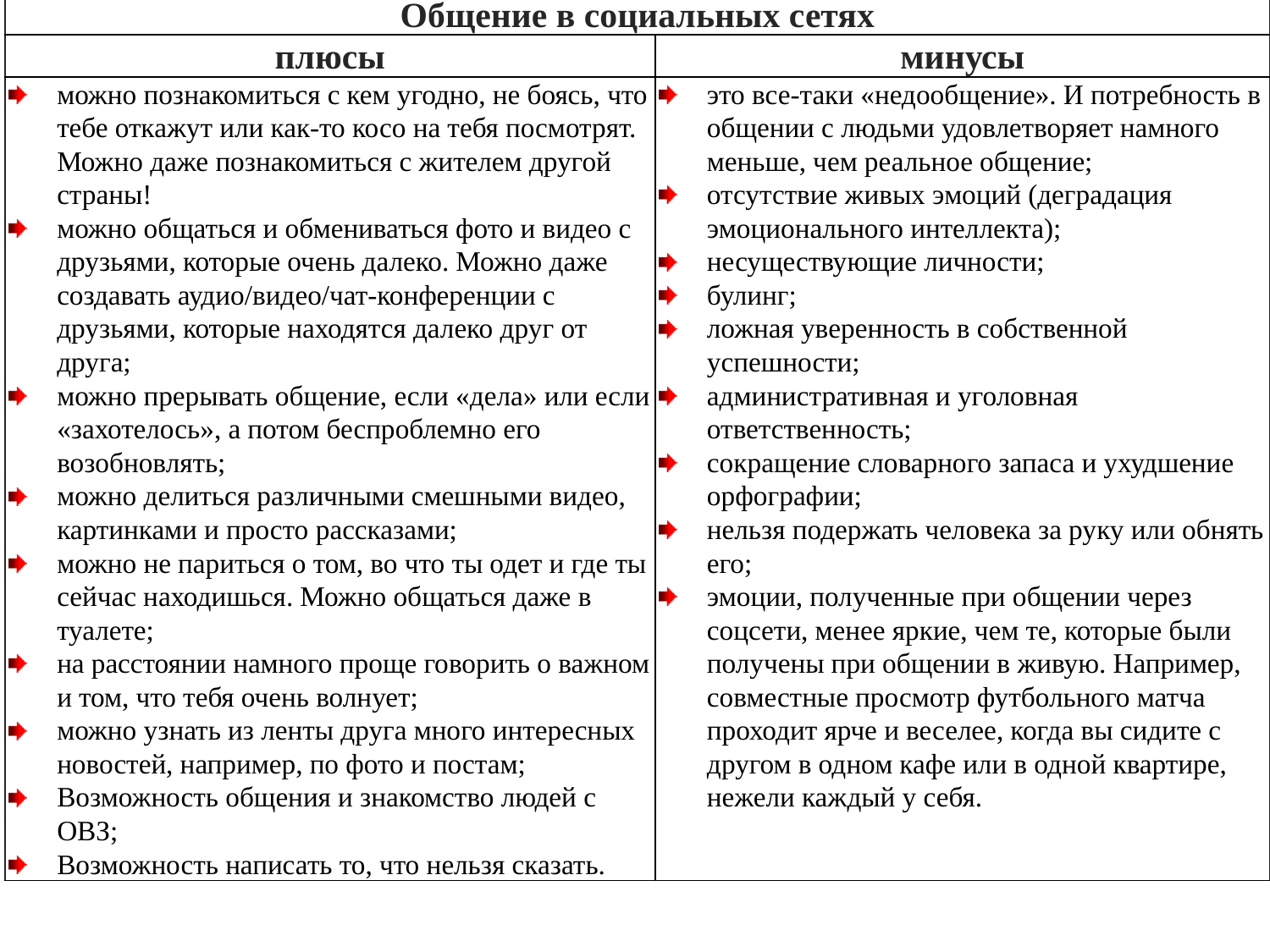

|  |  |
| --- | --- |
| Общение в социальных сетях |  |
| плюсы | минусы |
| можно познакомиться с кем угодно, не боясь, что тебе откажут или как-то косо на тебя посмотрят. Можно даже познакомиться с жителем другой страны! можно общаться и обмениваться фото и видео с друзьями, которые очень далеко. Можно даже создавать аудио/видео/чат-конференции с друзьями, которые находятся далеко друг от друга; можно прерывать общение, если «дела» или если «захотелось», а потом беспроблемно его возобновлять; можно делиться различными смешными видео, картинками и просто рассказами; можно не париться о том, во что ты одет и где ты сейчас находишься. Можно общаться даже в туалете; на расстоянии намного проще говорить о важном и том, что тебя очень волнует; можно узнать из ленты друга много интересных новостей, например, по фото и постам; Возможность общения и знакомство людей с ОВЗ; Возможность написать то, что нельзя сказать. | это все-таки «недообщение». И потребность в общении с людьми удовлетворяет намного меньше, чем реальное общение; отсутствие живых эмоций (деградация эмоционального интеллекта); несуществующие личности; булинг; ложная уверенность в собственной успешности; административная и уголовная ответственность; сокращение словарного запаса и ухудшение орфографии; нельзя подержать человека за руку или обнять его; эмоции, полученные при общении через соцсети, менее яркие, чем те, которые были получены при общении в живую. Например, совместные просмотр футбольного матча проходит ярче и веселее, когда вы сидите с другом в одном кафе или в одной квартире, нежели каждый у себя. |